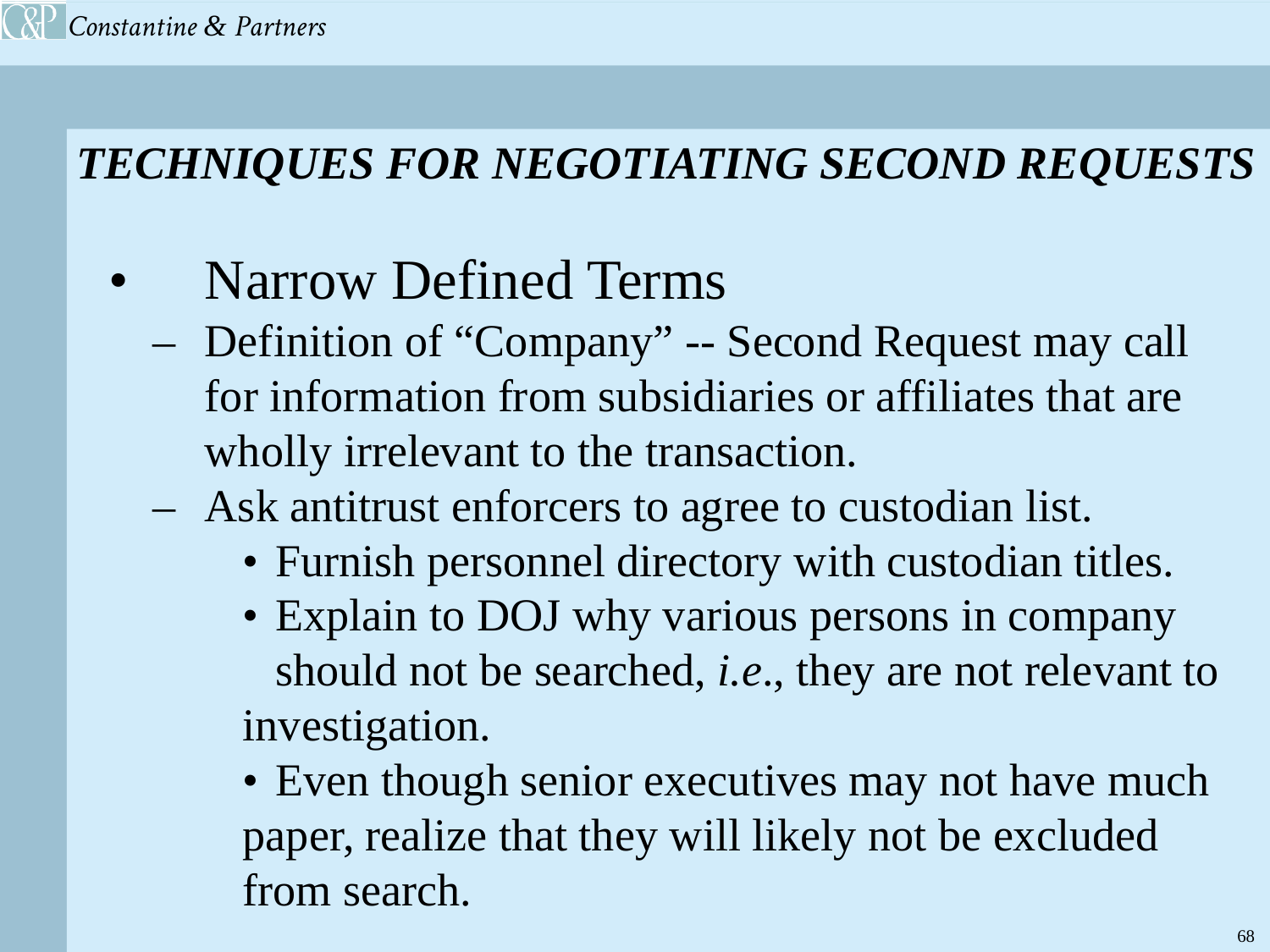

TECHNIQUES FOR NEGOTIATING SECOND REQUESTS
• 	Narrow Defined Terms
	 – 	Definition of “Company” -- Second Request may call 			for information from subsidiaries or affiliates that are 			wholly irrelevant to the transaction.
	 – 	Ask antitrust enforcers to agree to custodian list.
			• 	Furnish personnel directory with custodian titles.
			• 	Explain to DOJ why various persons in company 					should not be searched, i.e., they are not relevant to 				investigation.
			• 	Even though senior executives may not have much 				paper, realize that they will likely not be excluded 				from search.